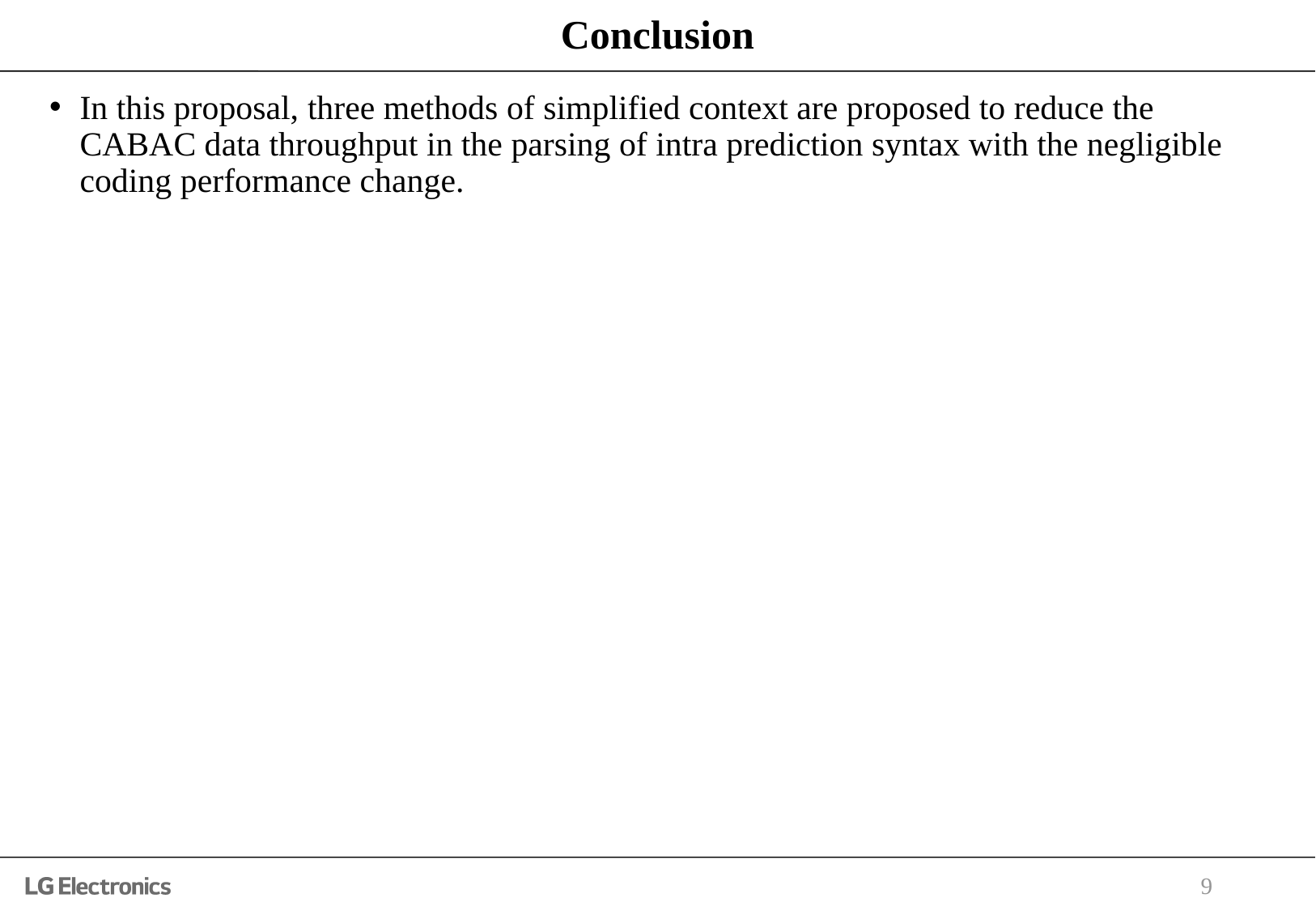

# Conclusion
In this proposal, three methods of simplified context are proposed to reduce the CABAC data throughput in the parsing of intra prediction syntax with the negligible coding performance change.

9